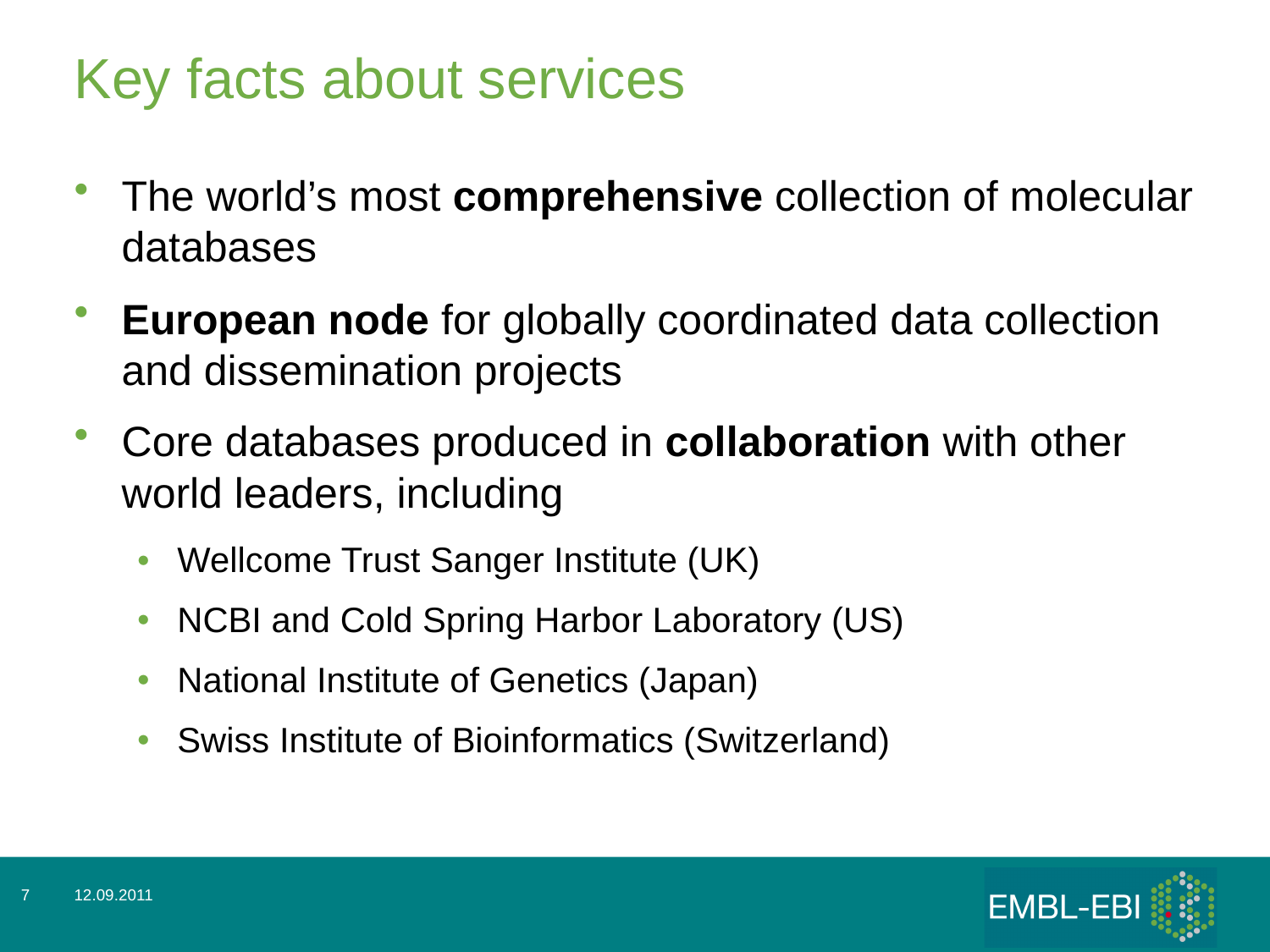

# Key facts about services
The world’s most comprehensive collection of molecular databases
European node for globally coordinated data collection and dissemination projects
Core databases produced in collaboration with other world leaders, including
Wellcome Trust Sanger Institute (UK)
NCBI and Cold Spring Harbor Laboratory (US)
National Institute of Genetics (Japan)
Swiss Institute of Bioinformatics (Switzerland)
7
12.09.2011